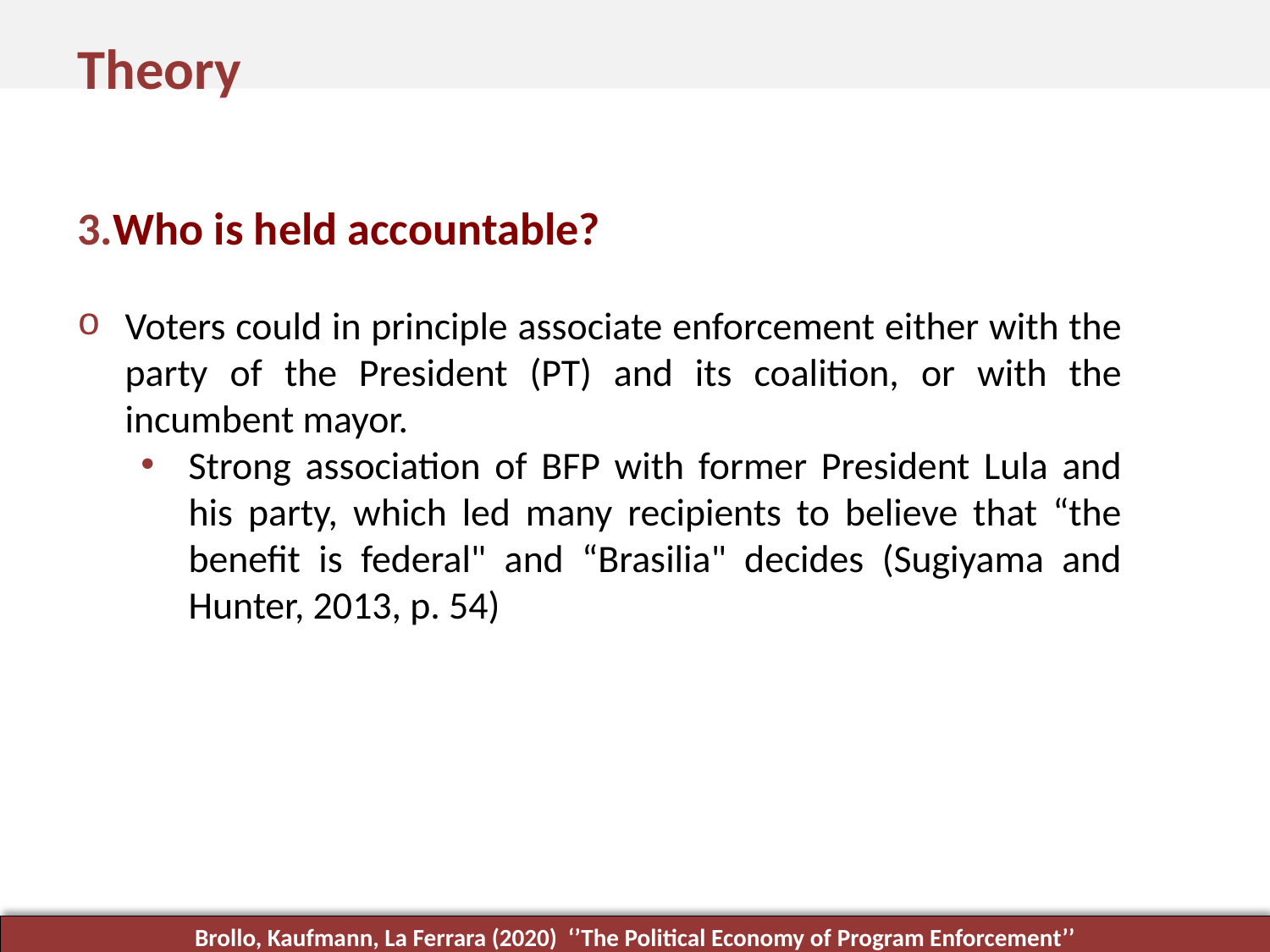

Theory
Who is held accountable?

Voters could in principle associate enforcement either with the party of the President (PT) and its coalition, or with the incumbent mayor.
Strong association of BFP with former President Lula and his party, which led many recipients to believe that “the benefit is federal" and “Brasilia" decides (Sugiyama and Hunter, 2013, p. 54)
Brollo, Kaufmann, La Ferrara (2020)  ‘’The Political Economy of Program Enforcement’’